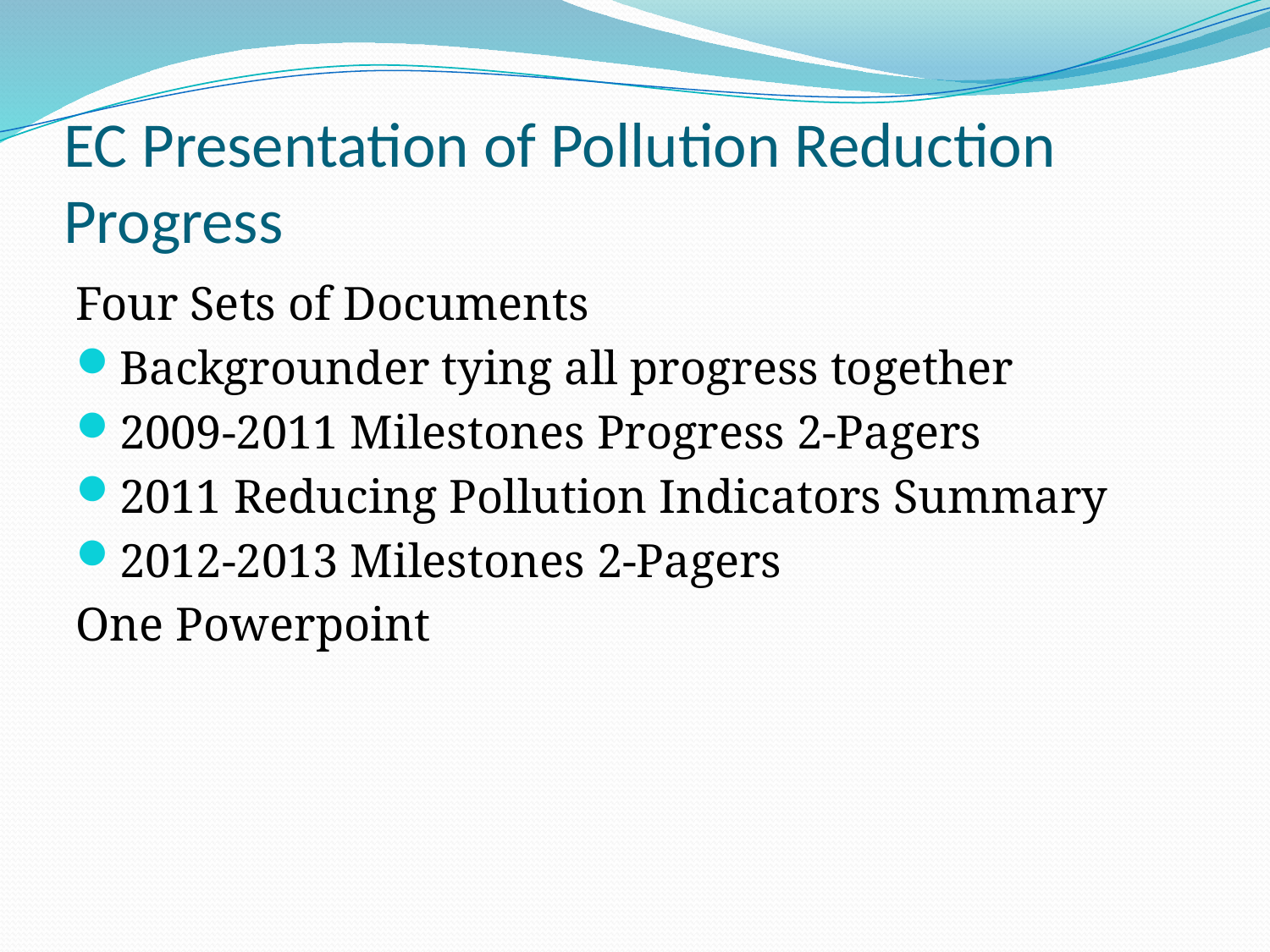

# EC Presentation of Pollution Reduction Progress
Four Sets of Documents
Backgrounder tying all progress together
2009-2011 Milestones Progress 2-Pagers
2011 Reducing Pollution Indicators Summary
2012-2013 Milestones 2-Pagers
One Powerpoint